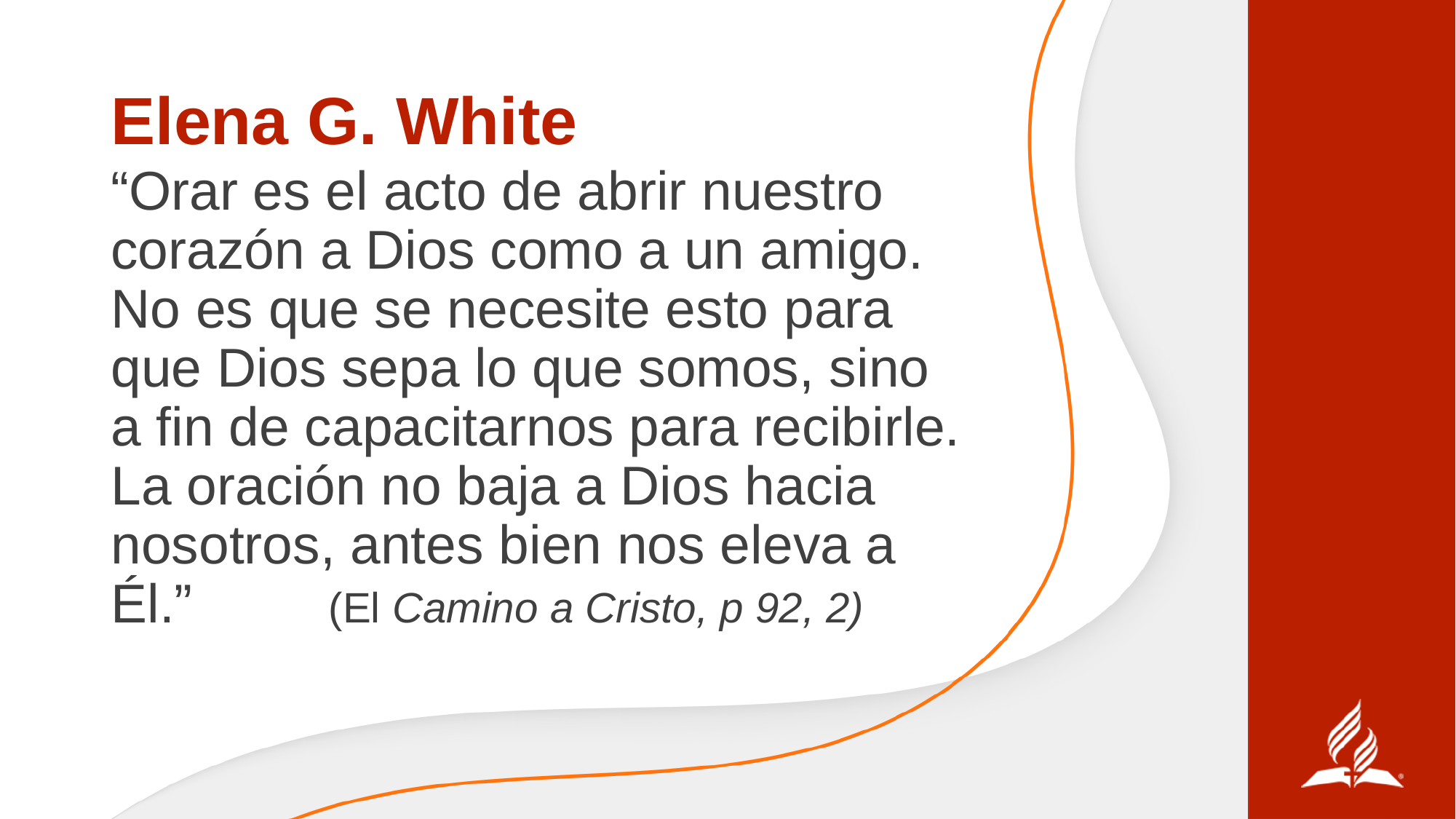

# Elena G. White
“Orar es el acto de abrir nuestro corazón a Dios como a un amigo. No es que se necesite esto para que Dios sepa lo que somos, sino a fin de capacitarnos para recibirle. La oración no baja a Dios hacia nosotros, antes bien nos eleva a Él.”         (El Camino a Cristo, p 92, 2)